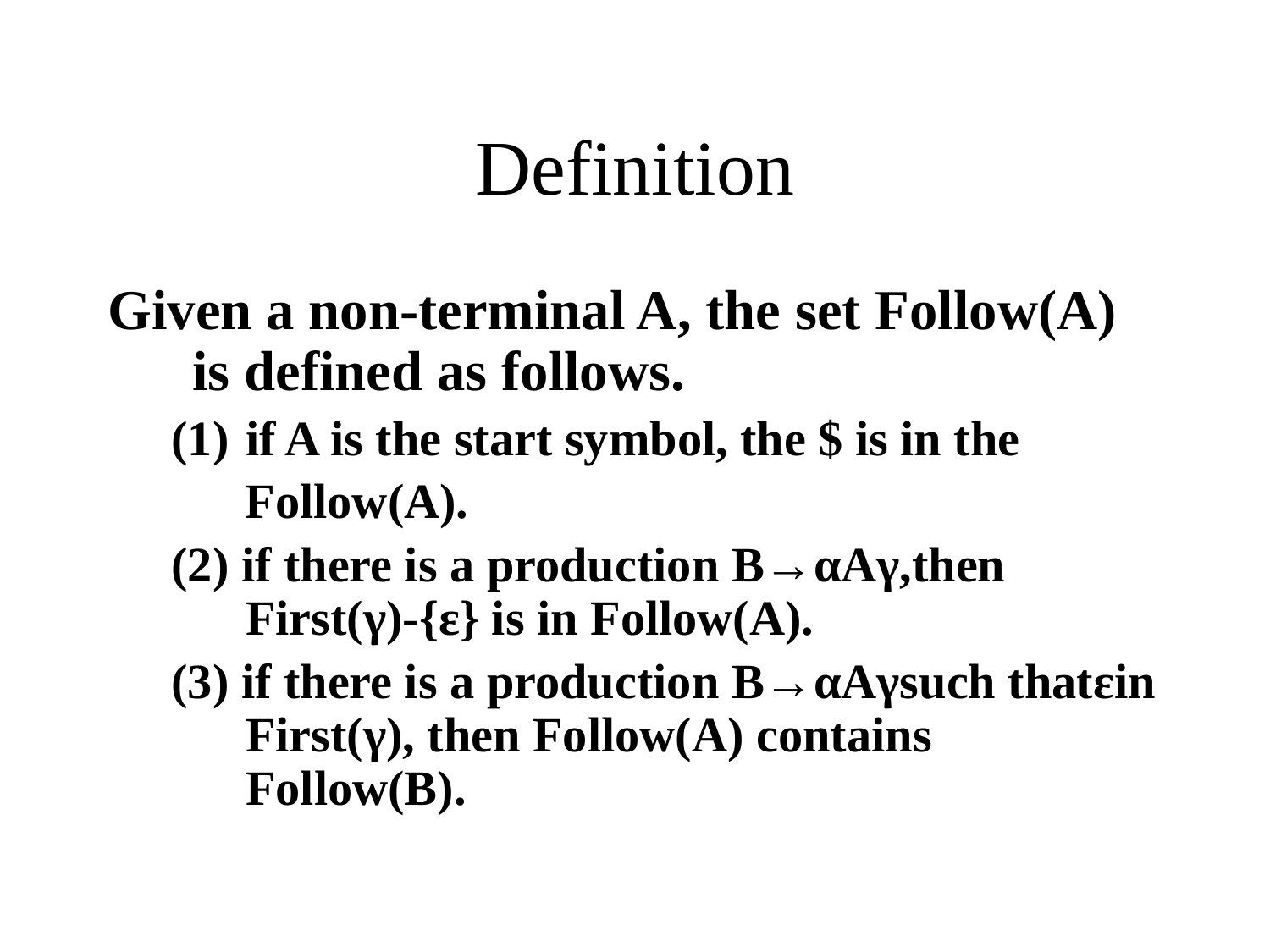

# Definition
Given a non-terminal A, the set Follow(A) is defined as follows.
if A is the start symbol, the $ is in the
      Follow(A).
(2) if there is a production B→αAγ,then First(γ)-{ε} is in Follow(A).
(3) if there is a production B→αAγsuch thatεin First(γ), then Follow(A) contains Follow(B).